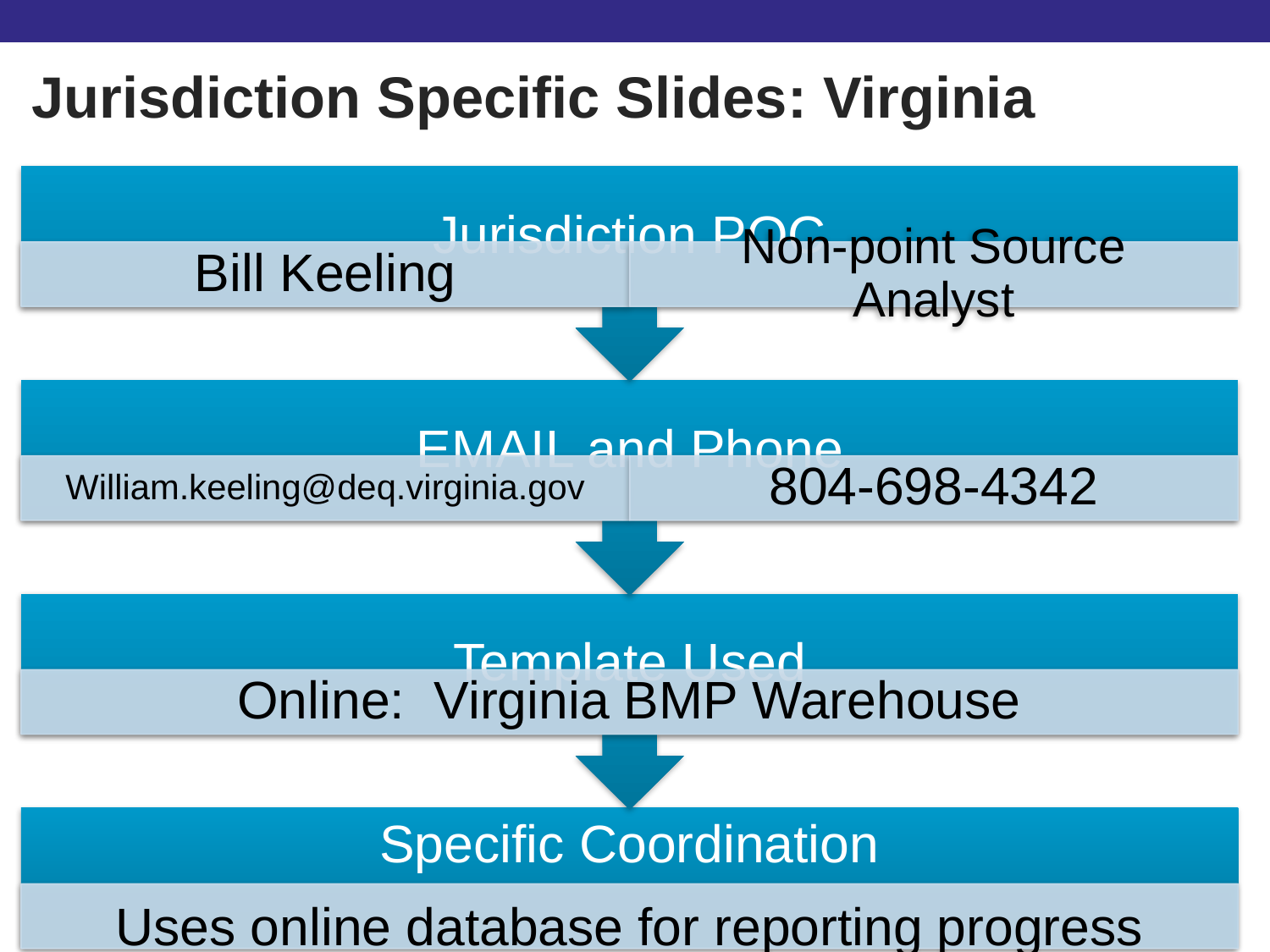

# Jurisdiction Specific Slides: Virginia
Specific Coordination

Uses online database for reporting progress
Template Used
Online:  Virginia BMP Warehouse
EMAIL and Phone
William.keeling@deq.virginia.gov
804-698-4342
Jurisdiction POC
Bill Keeling
Non-point Source Analyst
21